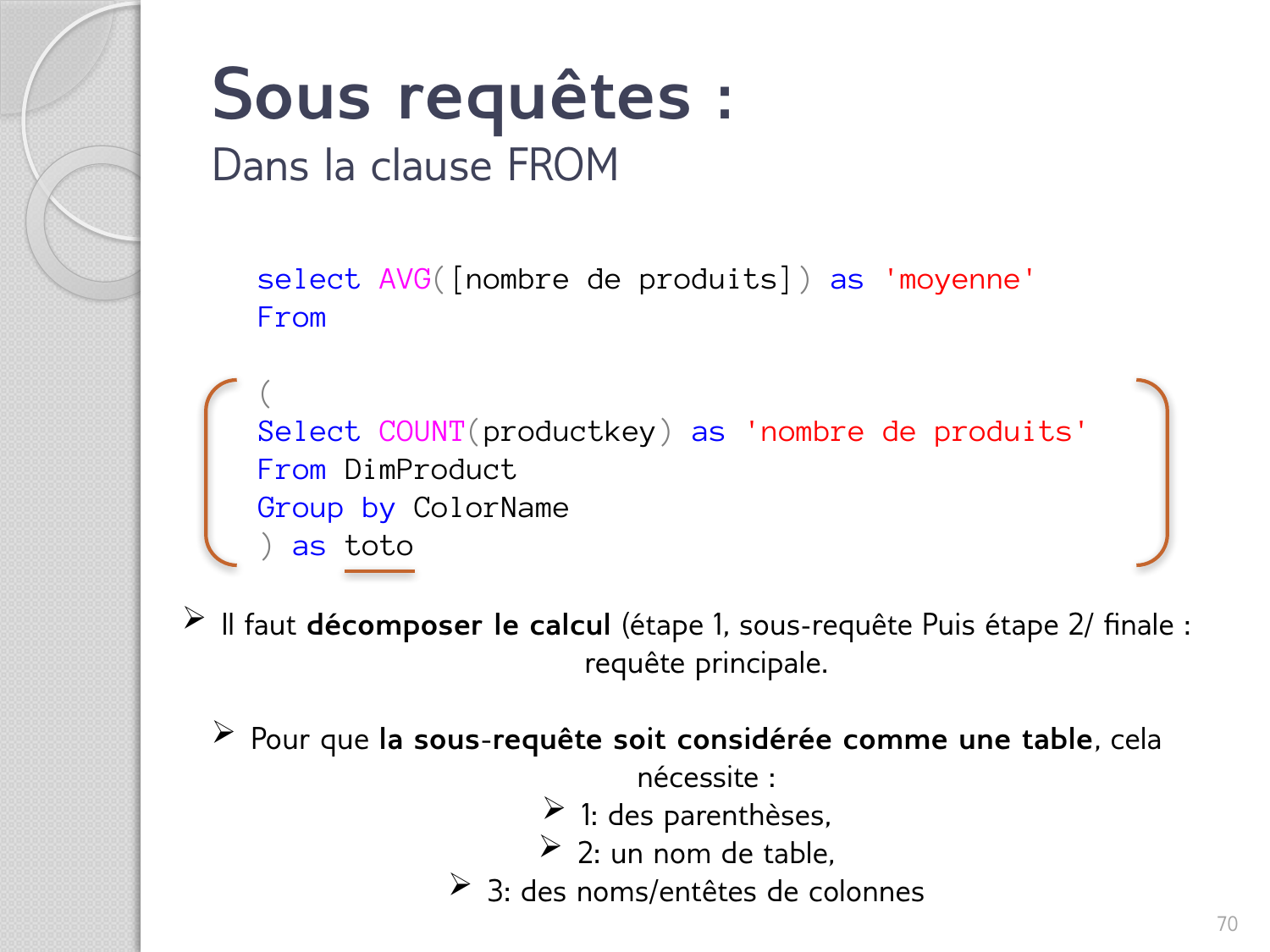

# Sous requêtes : Dans la clause FROM
select AVG([nombre de produits]) as 'moyenne'
From

(
Select COUNT(productkey) as 'nombre de produits'
From DimProduct
Group by ColorName
) as toto

Il faut décomposer le calcul (étape 1, sous-requête Puis étape 2/ finale : requête principale.

Pour que la sous-requête soit considérée comme une table, cela nécessite :
1: des parenthèses,
2: un nom de table,
3: des noms/entêtes de colonnes
70